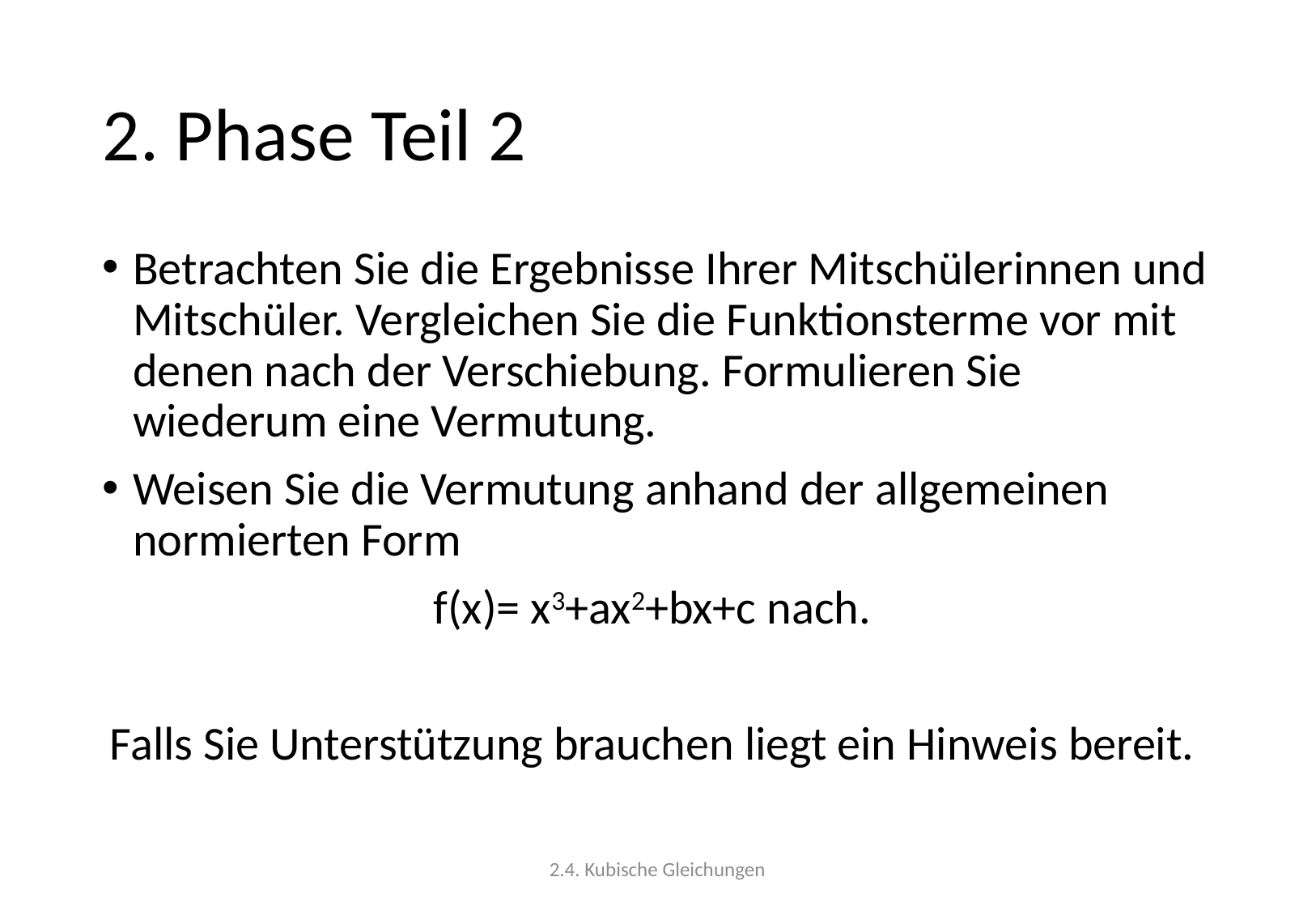

# 2. Phase Teil 2
Betrachten Sie die Ergebnisse Ihrer Mitschülerinnen und Mitschüler. Vergleichen Sie die Funktionsterme vor mit denen nach der Verschiebung. Formulieren Sie wiederum eine Vermutung.
Weisen Sie die Vermutung anhand der allgemeinen normierten Form
f(x)= x3+ax2+bx+c nach.

Falls Sie Unterstützung brauchen liegt ein Hinweis bereit.

2.4. Kubische Gleichungen